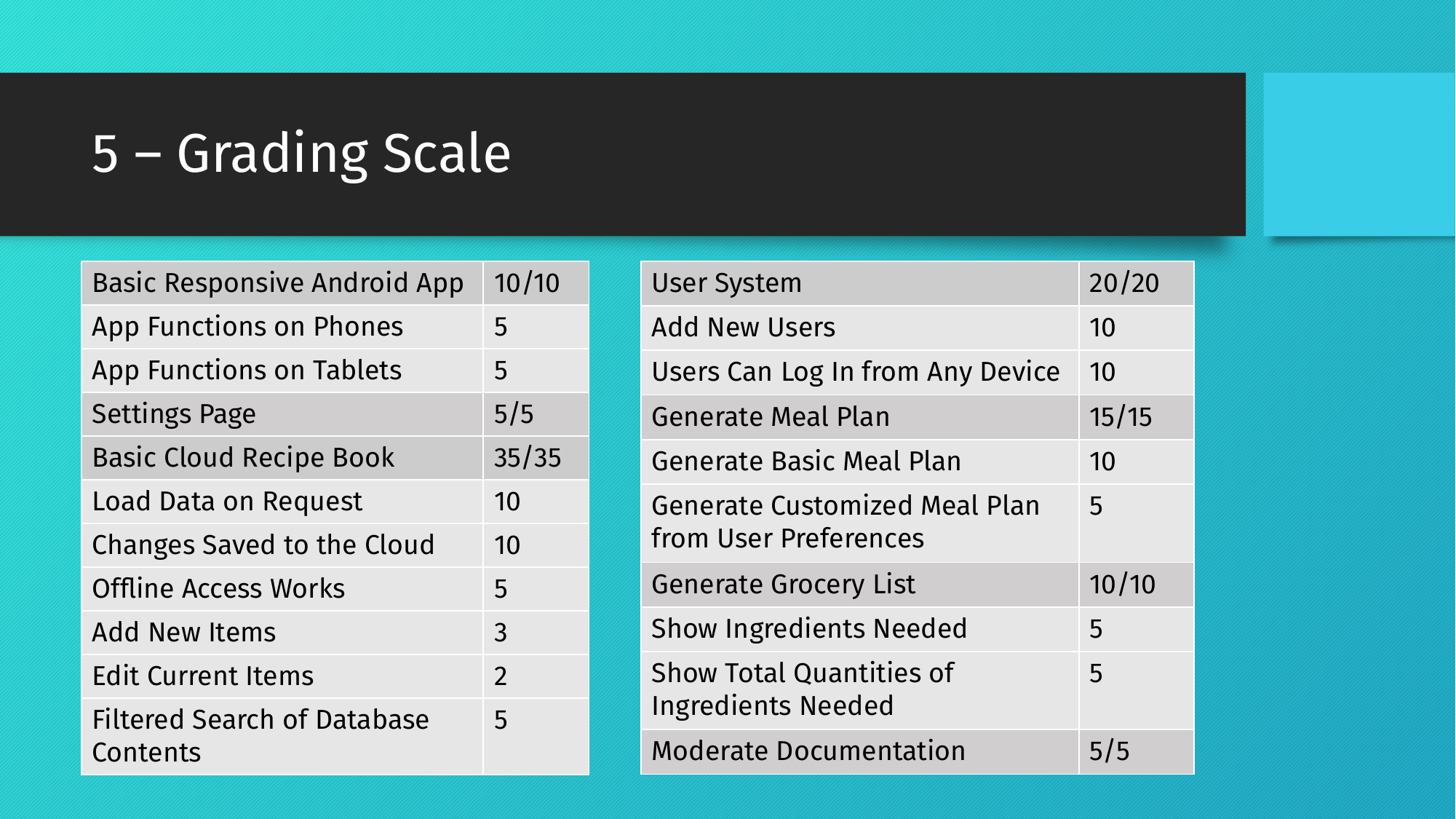

# 5 – Grading Scale
| Basic Responsive Android App | 10/10 |
| --- | --- |
| App Functions on Phones | 5 |
| App Functions on Tablets | 5 |
| Settings Page | 5/5 |
| Basic Cloud Recipe Book | 35/35 |
| Load Data on Request | 10 |
| Changes Saved to the Cloud | 10 |
| Offline Access Works | 5 |
| Add New Items | 3 |
| Edit Current Items | 2 |
| Filtered Search of Database Contents | 5 |
| User System | 20/20 |
| --- | --- |
| Add New Users | 10 |
| Users Can Log In from Any Device | 10 |
| Generate Meal Plan | 15/15 |
| Generate Basic Meal Plan | 10 |
| Generate Customized Meal Plan from User Preferences | 5 |
| Generate Grocery List | 10/10 |
| Show Ingredients Needed | 5 |
| Show Total Quantities of Ingredients Needed | 5 |
| Moderate Documentation | 5/5 |